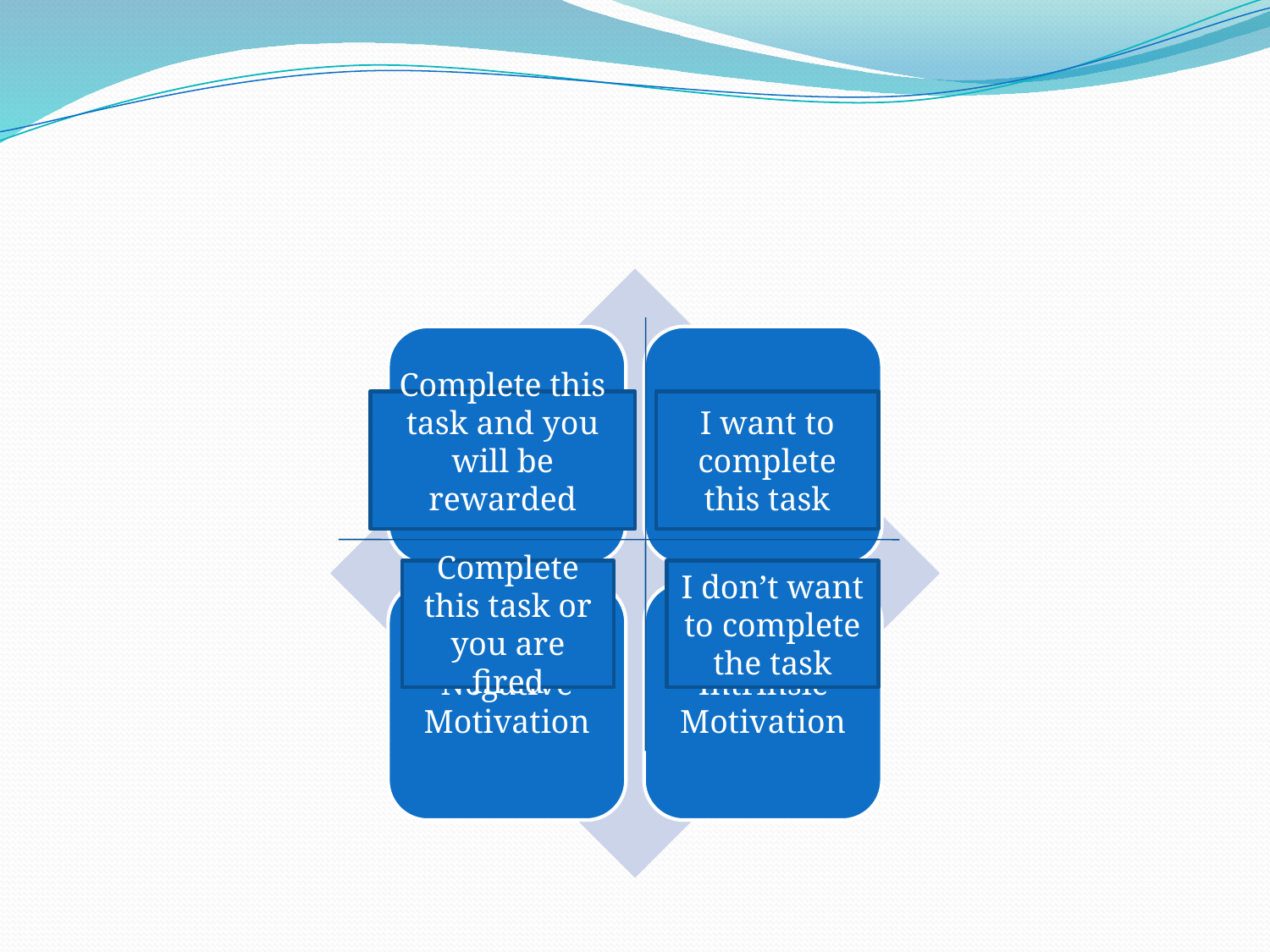

#
Negative Motivation
Intrinsic Motivation
Complete this task and you will be rewarded

I want to complete this task
Complete this task or you are fired
I don’t want to complete the task